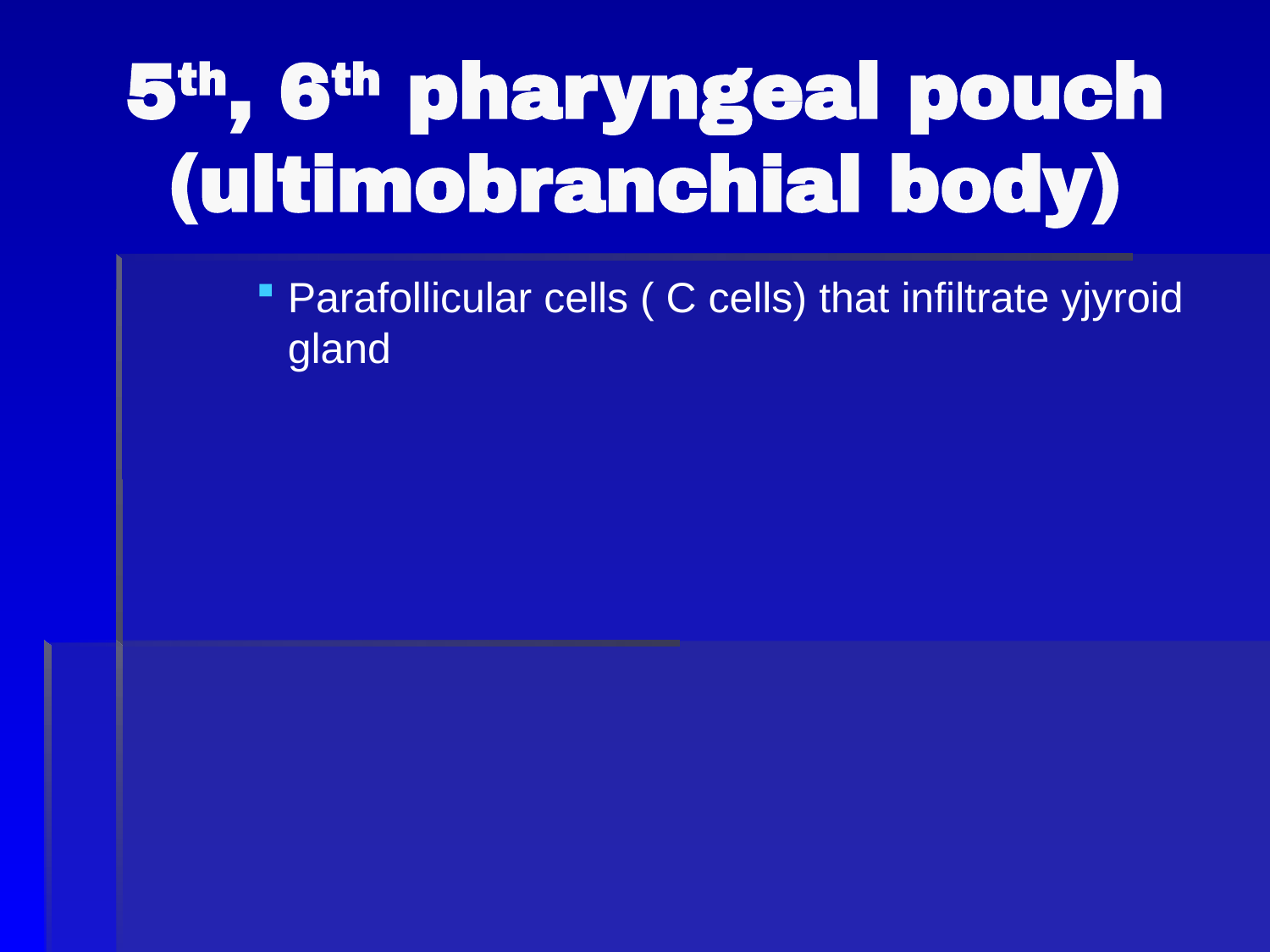

# 5th, 6th pharyngeal pouch (ultimobranchial body)
Parafollicular cells ( C cells) that infiltrate yjyroid gland